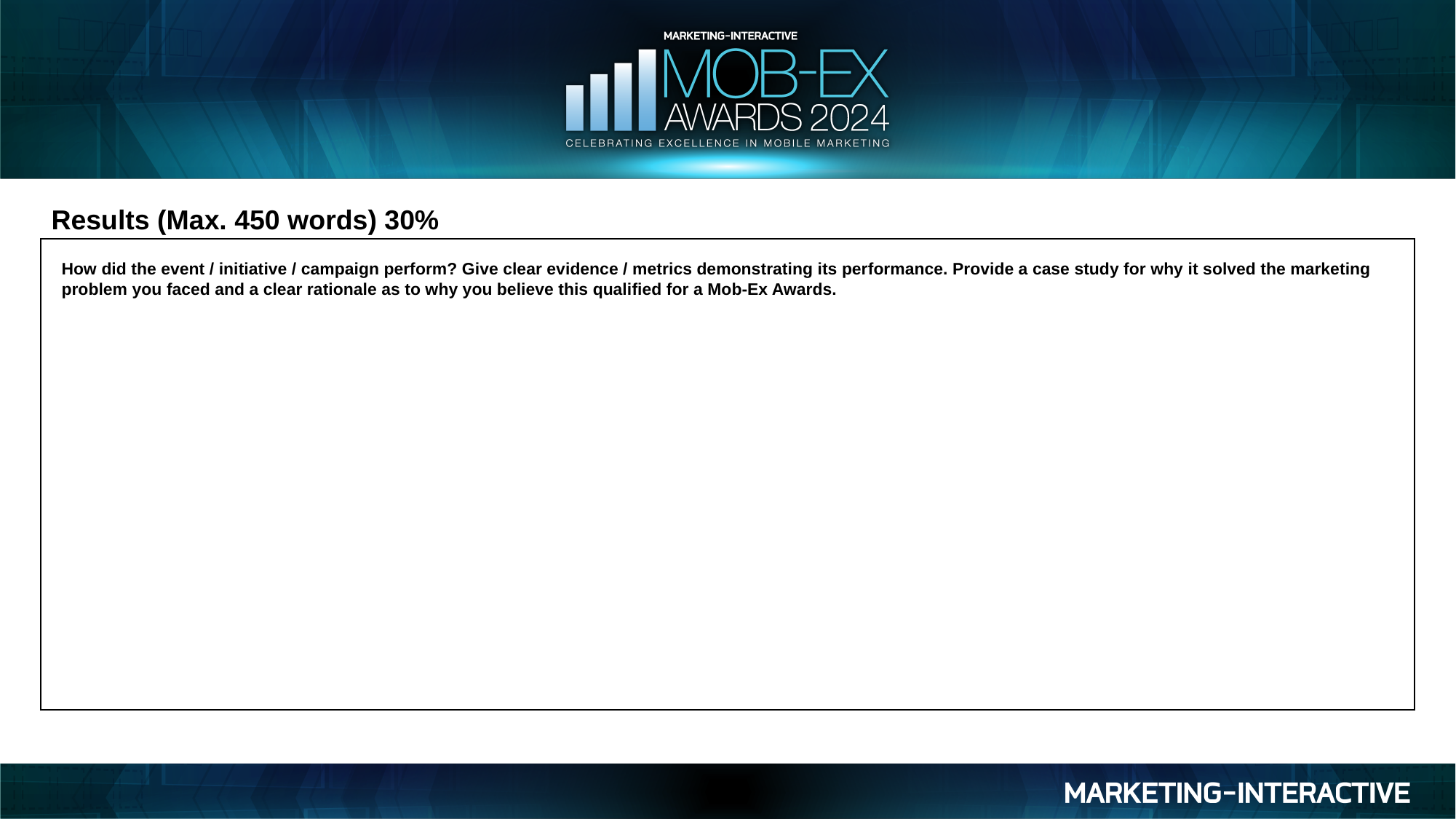

Results (Max. 450 words) 30%

How did the event / initiative / campaign perform? Give clear evidence / metrics demonstrating its performance. Provide a case study for why it solved the marketing problem you faced and a clear rationale as to why you believe this qualified for a Mob-Ex Awards.